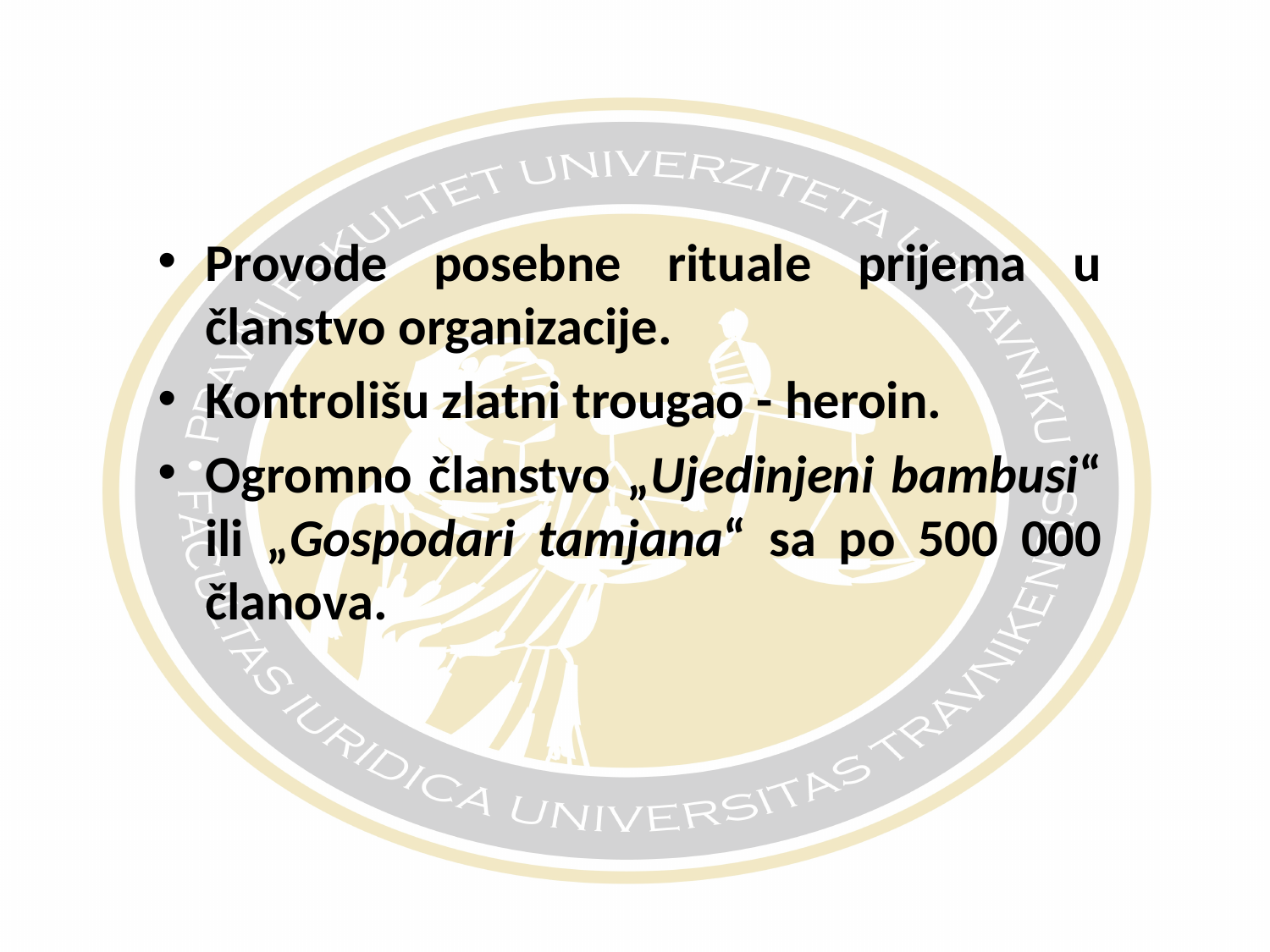

#
Provode posebne rituale prijema u članstvo organizacije.
Kontrolišu zlatni trougao - heroin.
Ogromno članstvo „Ujedinjeni bambusi“ ili „Gospodari tamjana“ sa po 500 000 članova.